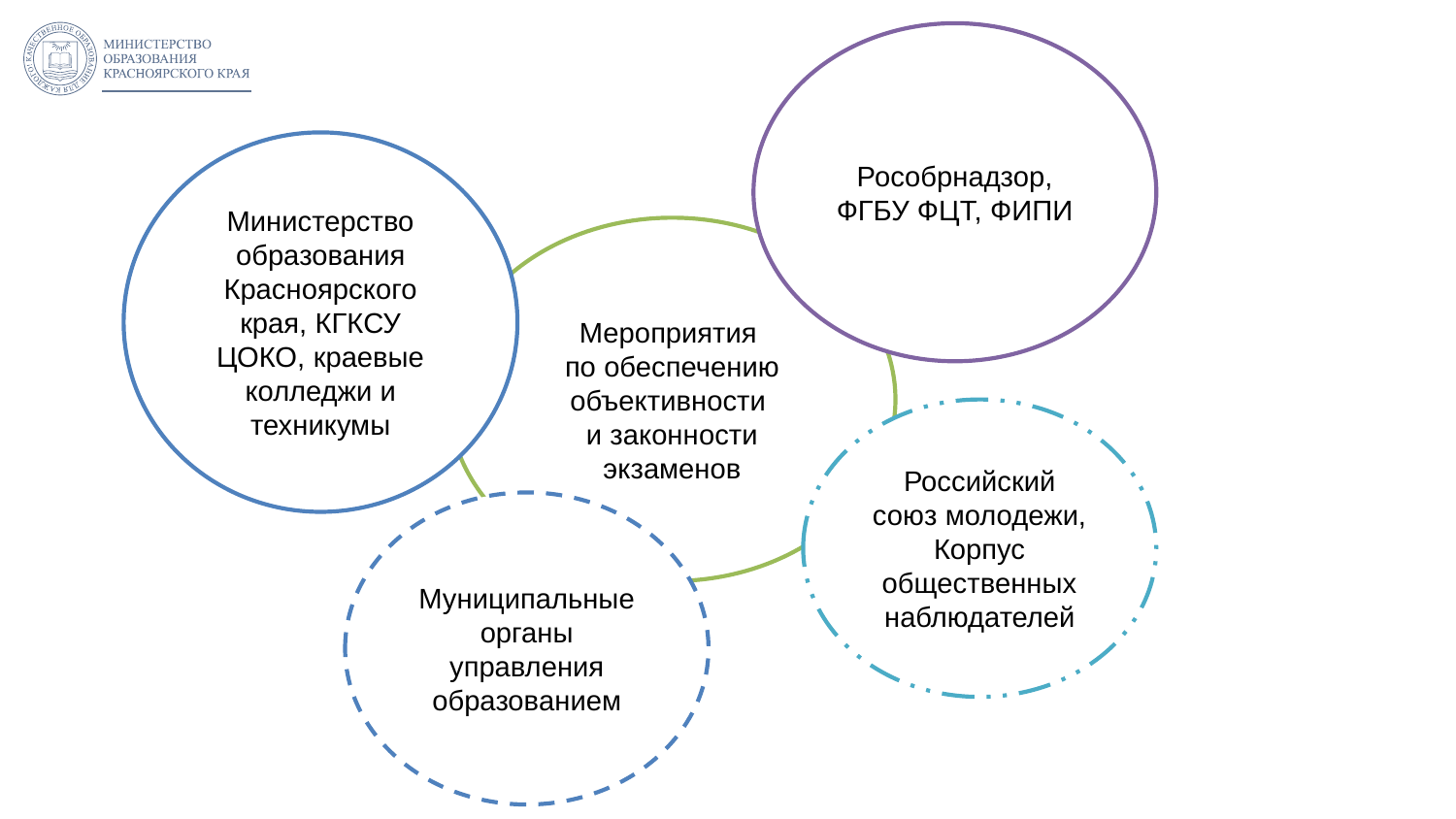

Рособрнадзор, ФГБУ ФЦТ, ФИПИ
Министерство образования Красноярского края, КГКСУ ЦОКО, краевые колледжи и техникумы
Мероприятия
по обеспечению объективности
и законности экзаменов
Российский союз молодежи, Корпус общественных наблюдателей
Муниципальные органы управления образованием
3